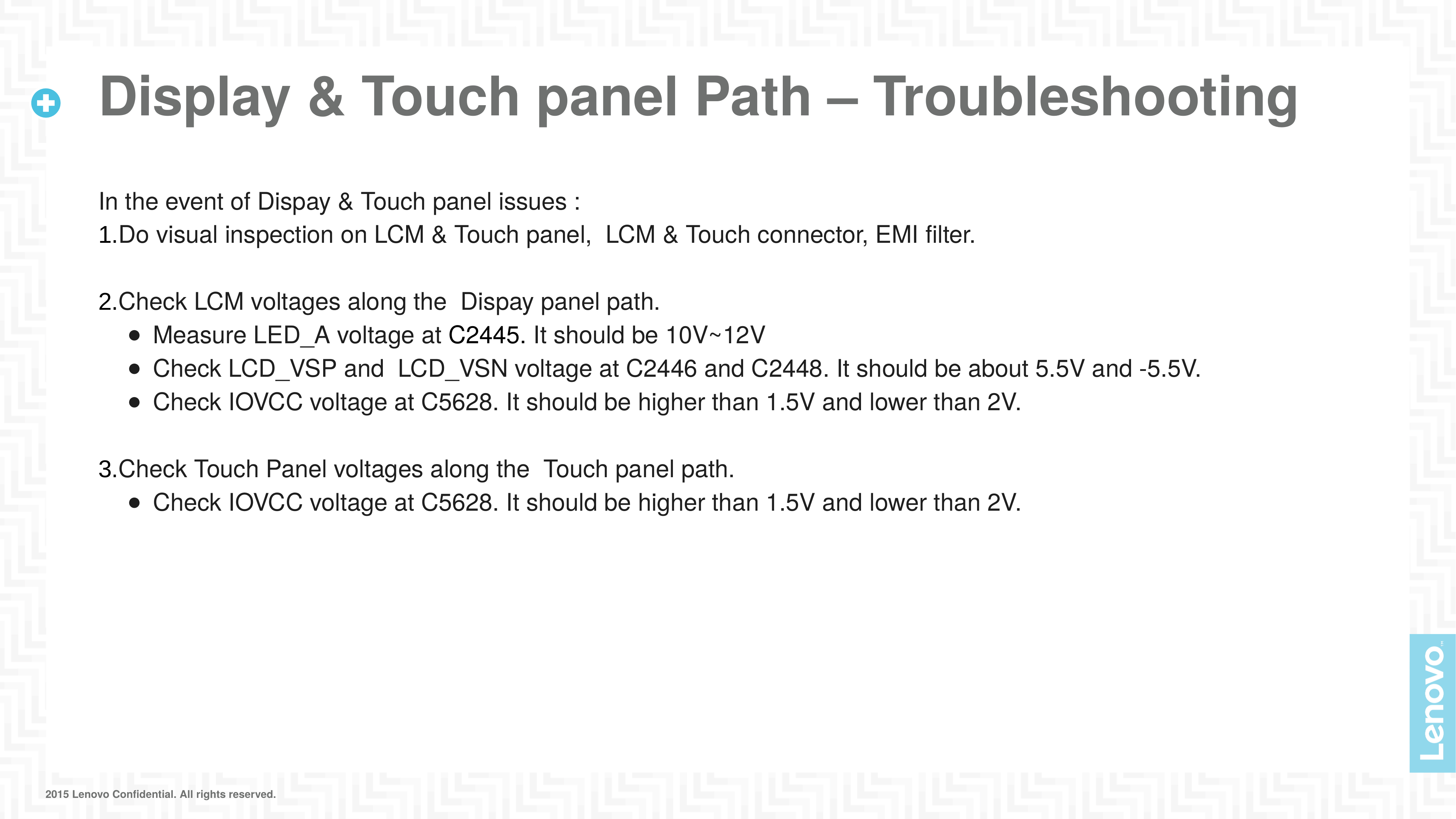

# Display & Touch panel Path – Troubleshooting
In the event of Dispay & Touch panel issues :
1.Do visual inspection on LCM & Touch panel,  LCM & Touch connector, EMI filter.

2.Check LCM voltages along the  Dispay panel path.
Measure LED_A voltage at C2445. It should be 10V~12V
Check LCD_VSP and  LCD_VSN voltage at C2446 and C2448. It should be about 5.5V and -5.5V.
Check IOVCC voltage at C5628. It should be higher than 1.5V and lower than 2V.

3.Check Touch Panel voltages along the  Touch panel path.
Check IOVCC voltage at C5628. It should be higher than 1.5V and lower than 2V.